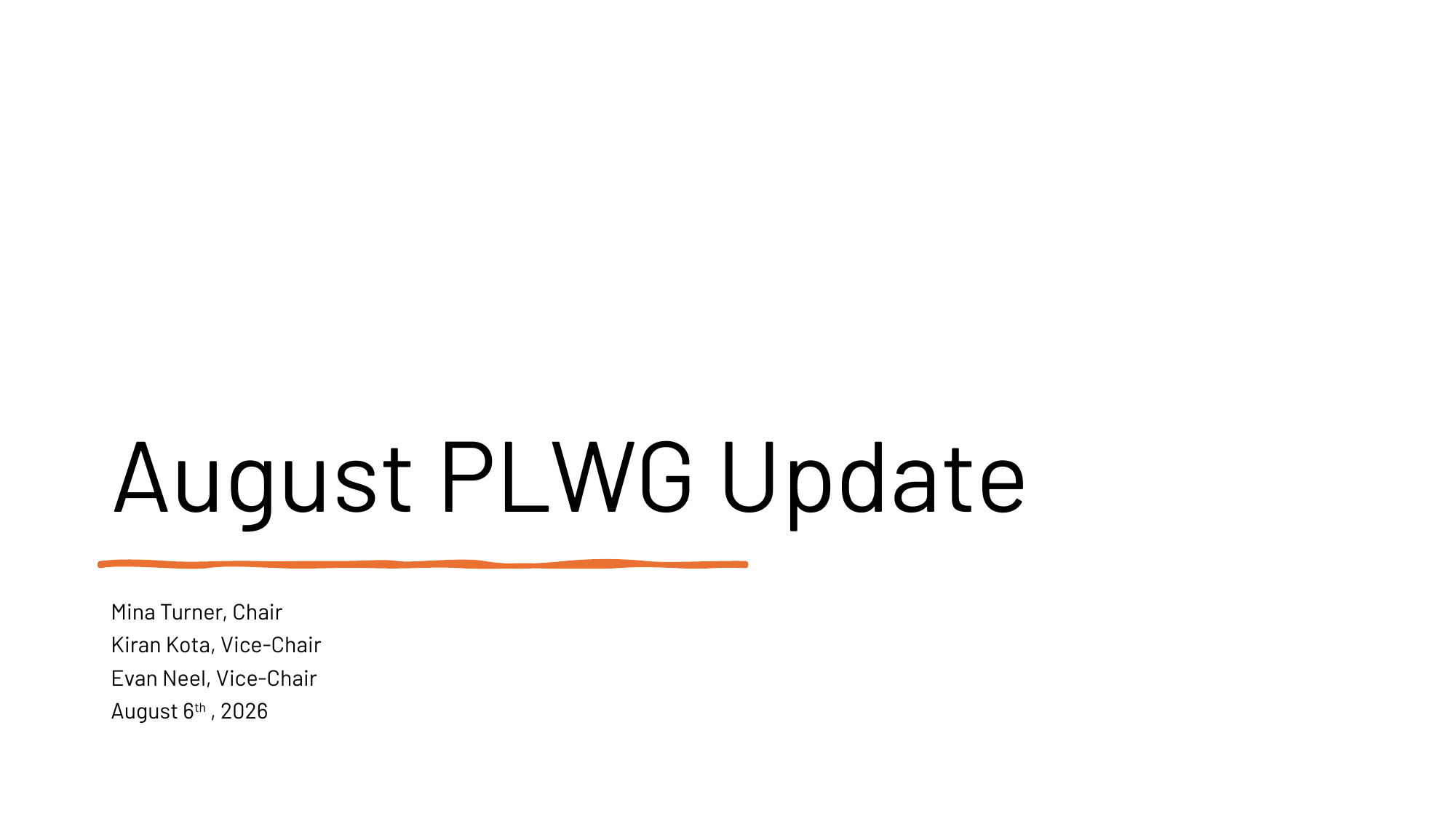

# August PLWG Update

Mina Turner, Chair
Kiran Kota, Vice-Chair
Evan Neel, Vice-Chair
August 6th , 2026